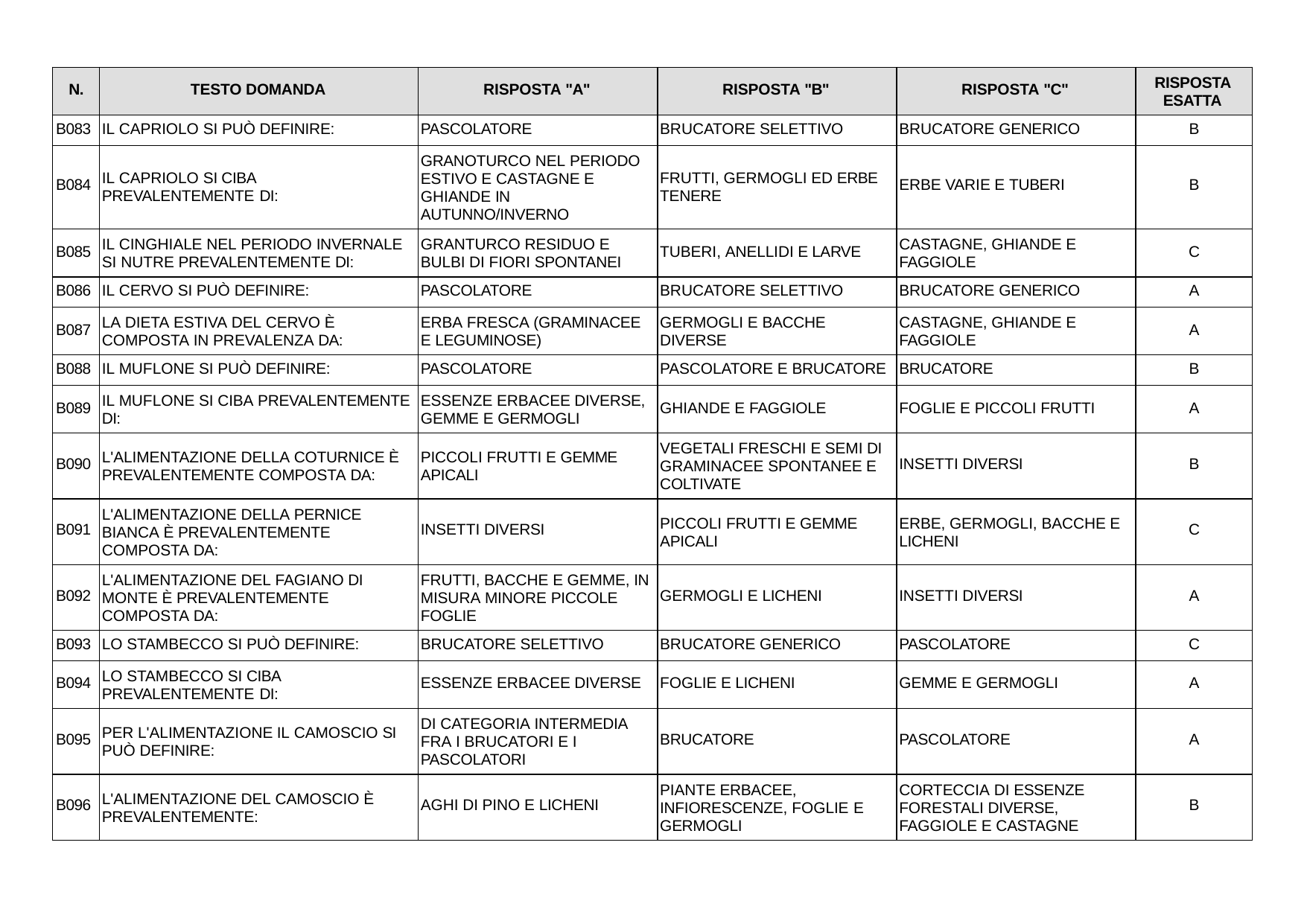

| N. | TESTO DOMANDA | RISPOSTA "A" | RISPOSTA "B" | RISPOSTA "C" | RISPOSTA ESATTA |
| --- | --- | --- | --- | --- | --- |
| B083 | IL CAPRIOLO SI PUÒ DEFINIRE: | PASCOLATORE | BRUCATORE SELETTIVO | BRUCATORE GENERICO | B |
| B084 | IL CAPRIOLO SI CIBA PREVALENTEMENTE DI: | GRANOTURCO NEL PERIODO ESTIVO E CASTAGNE E GHIANDE IN AUTUNNO/INVERNO | FRUTTI, GERMOGLI ED ERBE TENERE | ERBE VARIE E TUBERI | B |
| B085 | IL CINGHIALE NEL PERIODO INVERNALE SI NUTRE PREVALENTEMENTE DI: | GRANTURCO RESIDUO E BULBI DI FIORI SPONTANEI | TUBERI, ANELLIDI E LARVE | CASTAGNE, GHIANDE E FAGGIOLE | C |
| B086 | IL CERVO SI PUÒ DEFINIRE: | PASCOLATORE | BRUCATORE SELETTIVO | BRUCATORE GENERICO | A |
| B087 | LA DIETA ESTIVA DEL CERVO È COMPOSTA IN PREVALENZA DA: | ERBA FRESCA (GRAMINACEE E LEGUMINOSE) | GERMOGLI E BACCHE DIVERSE | CASTAGNE, GHIANDE E FAGGIOLE | A |
| B088 | IL MUFLONE SI PUÒ DEFINIRE: | PASCOLATORE | PASCOLATORE E BRUCATORE | BRUCATORE | B |
| B089 | IL MUFLONE SI CIBA PREVALENTEMENTE DI: | ESSENZE ERBACEE DIVERSE, GEMME E GERMOGLI | GHIANDE E FAGGIOLE | FOGLIE E PICCOLI FRUTTI | A |
| B090 | L'ALIMENTAZIONE DELLA COTURNICE È PREVALENTEMENTE COMPOSTA DA: | PICCOLI FRUTTI E GEMME APICALI | VEGETALI FRESCHI E SEMI DI GRAMINACEE SPONTANEE E COLTIVATE | INSETTI DIVERSI | B |
| B091 | L'ALIMENTAZIONE DELLA PERNICE BIANCA È PREVALENTEMENTE COMPOSTA DA: | INSETTI DIVERSI | PICCOLI FRUTTI E GEMME APICALI | ERBE, GERMOGLI, BACCHE E LICHENI | C |
| B092 | L'ALIMENTAZIONE DEL FAGIANO DI MONTE È PREVALENTEMENTE COMPOSTA DA: | FRUTTI, BACCHE E GEMME, IN MISURA MINORE PICCOLE FOGLIE | GERMOGLI E LICHENI | INSETTI DIVERSI | A |
| B093 | LO STAMBECCO SI PUÒ DEFINIRE: | BRUCATORE SELETTIVO | BRUCATORE GENERICO | PASCOLATORE | C |
| B094 | LO STAMBECCO SI CIBA PREVALENTEMENTE DI: | ESSENZE ERBACEE DIVERSE | FOGLIE E LICHENI | GEMME E GERMOGLI | A |
| B095 | PER L'ALIMENTAZIONE IL CAMOSCIO SI PUÒ DEFINIRE: | DI CATEGORIA INTERMEDIA FRA I BRUCATORI E I PASCOLATORI | BRUCATORE | PASCOLATORE | A |
| B096 | L'ALIMENTAZIONE DEL CAMOSCIO È PREVALENTEMENTE: | AGHI DI PINO E LICHENI | PIANTE ERBACEE, INFIORESCENZE, FOGLIE E GERMOGLI | CORTECCIA DI ESSENZE FORESTALI DIVERSE, FAGGIOLE E CASTAGNE | B |